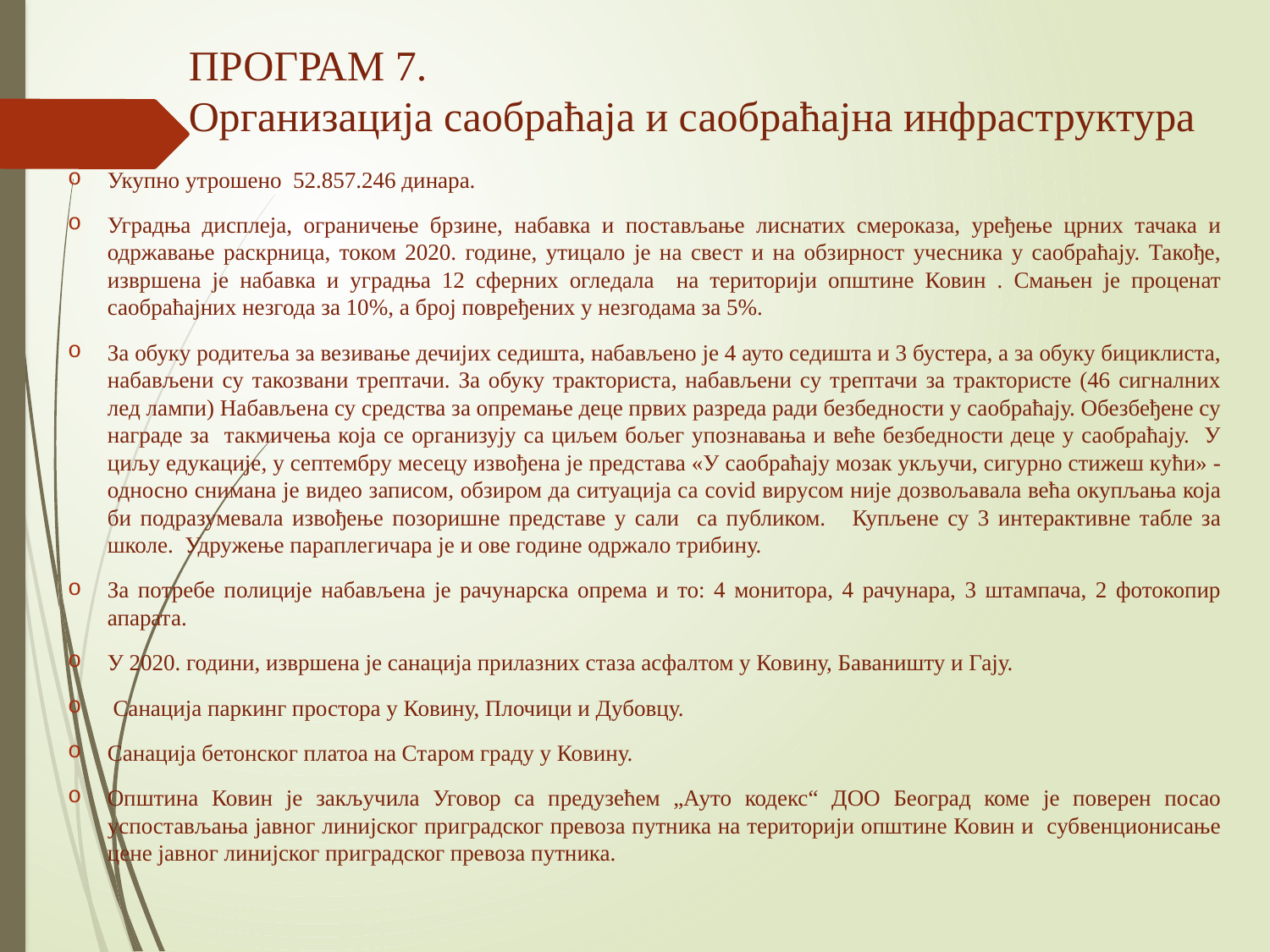

# ПРОГРАМ 7. Организација саобраћаја и саобраћајна инфраструктура
Укупно утрошено  52.857.246 динара.
Уградња дисплеја, ограничење брзине, набавка и постављање лиснатих смероказа, уређење црних тачака и одржавање раскрница, током 2020. године, утицало је на свест и на обзирност учесника у саобраћају. Такође, извршена је набавка и уградња 12 сферних огледала  на територији општине Ковин . Смањен је проценат саобраћајних незгода за 10%, а број повређених у незгодама за 5%.
За обуку родитеља за везивање дечијих седишта, набављено је 4 ауто седишта и 3 бустера, а за обуку бициклиста, набављени су такозвани трептачи. За обуку тракториста, набављени су трептачи за трактористе (46 сигналних лед лампи) Набављена су средства за опремање деце првих разреда ради безбедности у саобраћају. Обезбеђене су награде за  такмичења која се организују са циљем бољег упознавања и веће безбедности деце у саобраћају.  У циљу едукације, у септембру месецу извођена је представа «У саобраћају мозак укључи, сигурно стижеш кући» -односно снимана је видео записом, обзиром да ситуација са covid вирусом није дозвољавала већа окупљања која би подразумевала извођење позоришне представе у сали  са публиком.   Купљене су 3 интерактивне табле за школе.  Удружење параплегичара је и ове године одржало трибину.
За потребе полиције набављена је рачунарска опрема и то: 4 монитора, 4 рачунара, 3 штампача, 2 фотокопир апарата.
У 2020. години, извршена је санација прилазних стаза асфалтом у Ковину, Баваништу и Гају.
 Санација паркинг простора у Ковину, Плочици и Дубовцу.
Санација бетонског платоа на Старом граду у Ковину.
Општина Ковин је закључила Уговор са предузећем „Ауто кодекс“ ДОО Београд коме је поверен посао успостављања јавног линијског приградског превоза путника на територији општине Ковин и  субвенционисање цене јавног линијског приградског превоза путника.